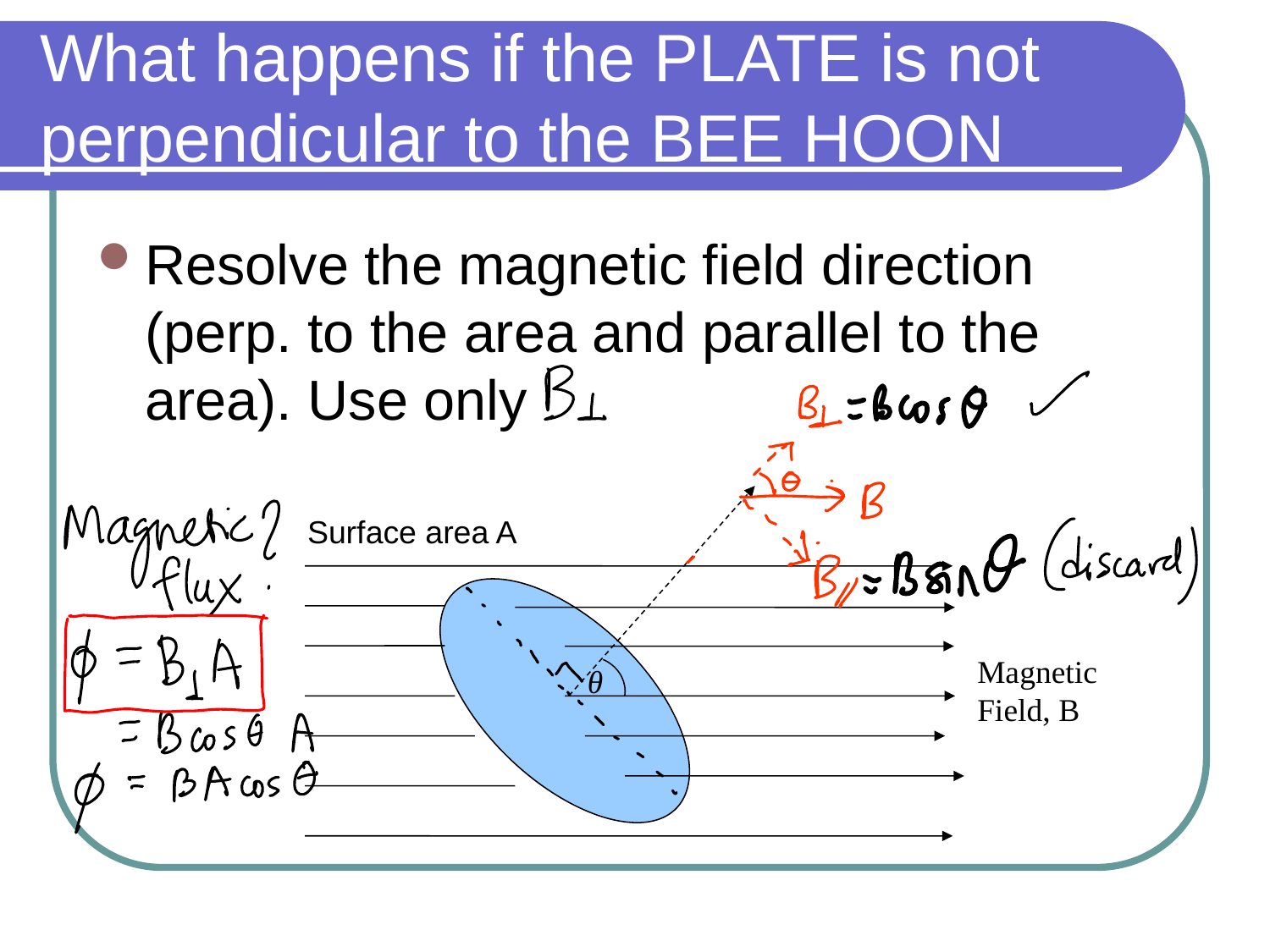

# What happens if the PLATE is not perpendicular to the BEE HOON
Resolve the magnetic field direction (perp. to the area and parallel to the area). Use only

Surface area A

Magnetic Field, B

θ